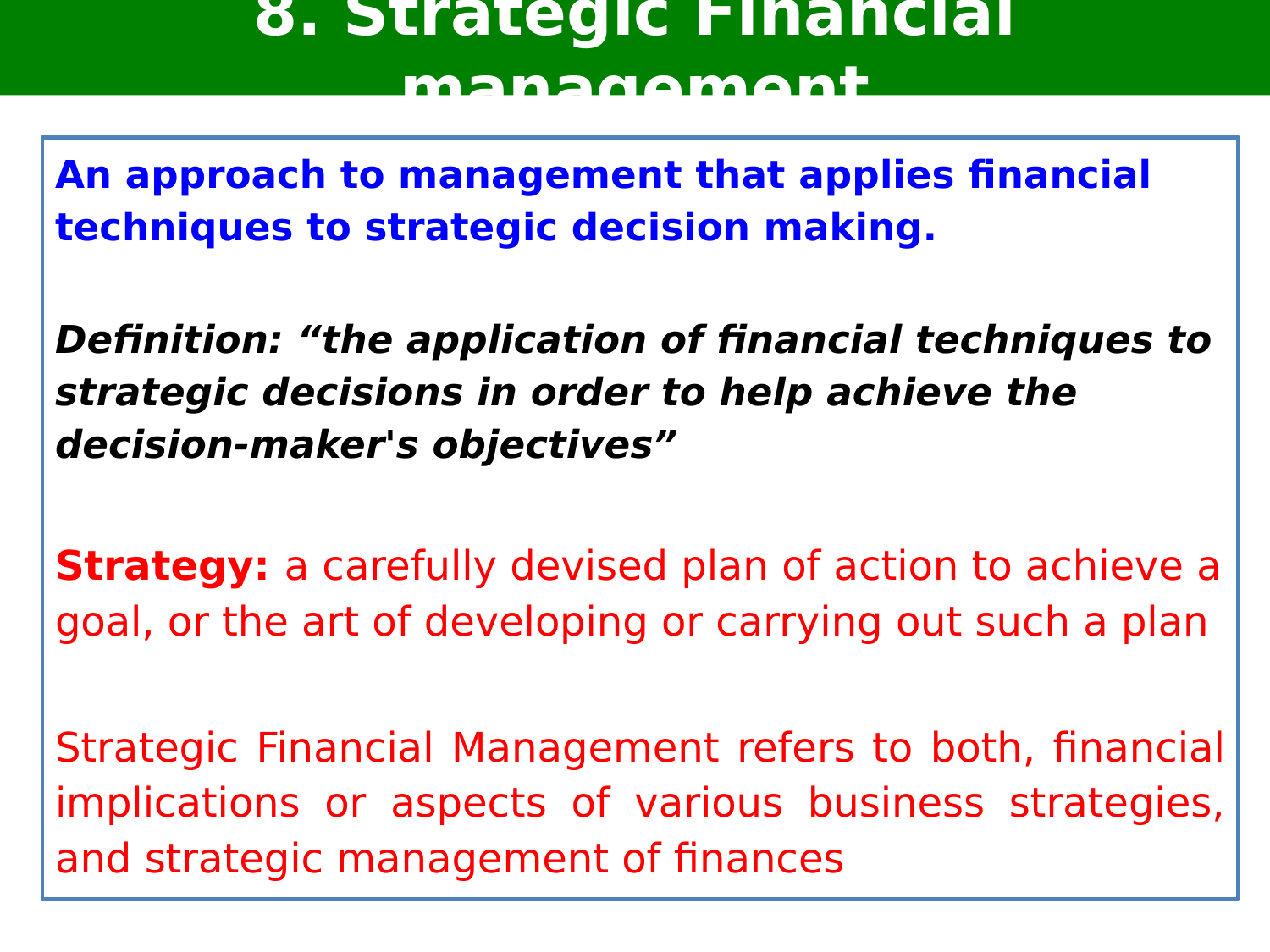

# 8. Strategic Financial management
An approach to management that applies financial techniques to strategic decision making.

Definition: “the application of financial techniques to strategic decisions in order to help achieve the decision-maker's objectives”

Strategy: a carefully devised plan of action to achieve a goal, or the art of developing or carrying out such a plan

Strategic Financial Management refers to both, financial implications or aspects of various business strategies, and strategic management of finances